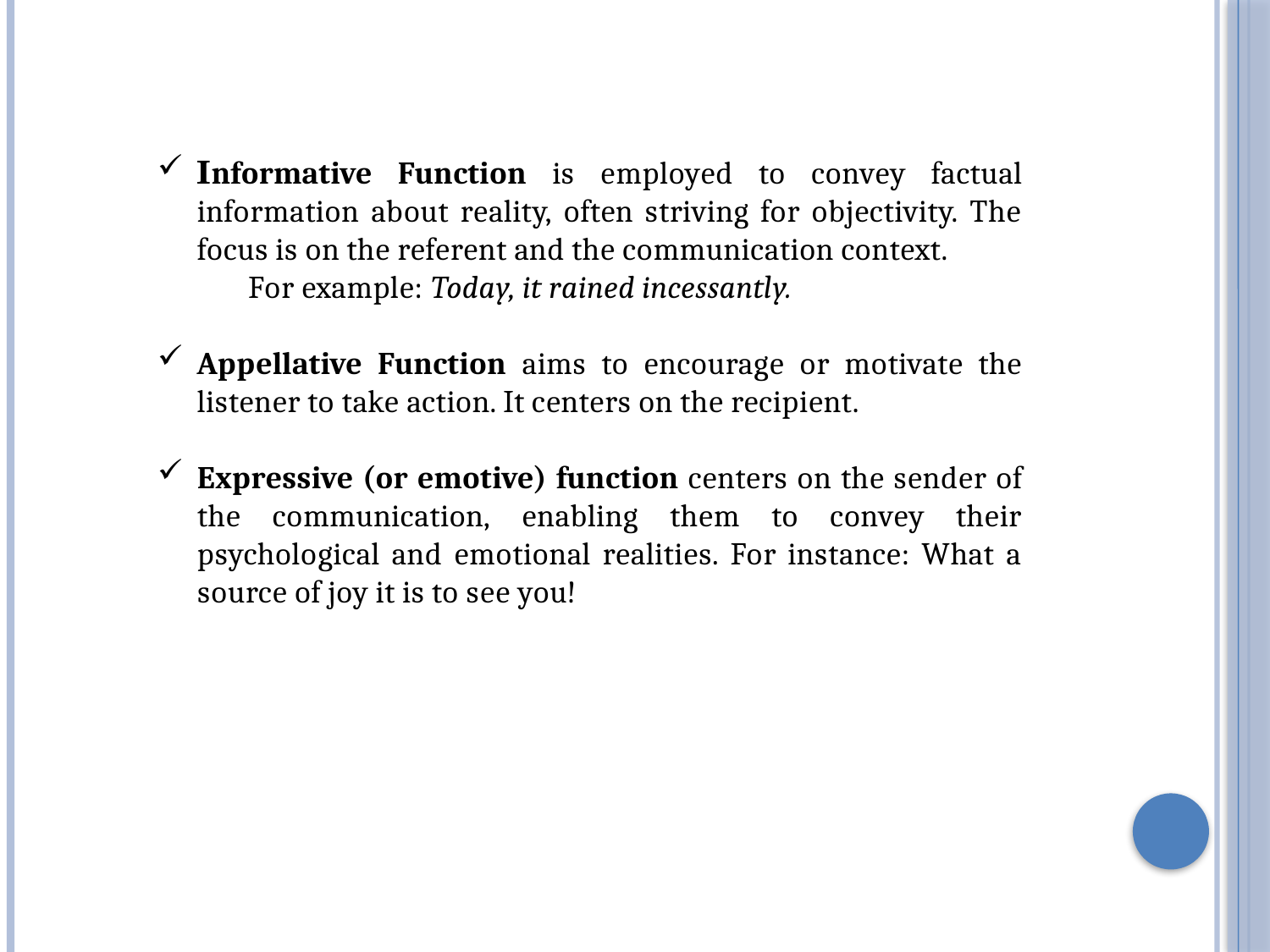

Informative Function is employed to convey factual information about reality, often striving for objectivity. The focus is on the referent and the communication context.
             For example: Today, it rained incessantly.

Appellative Function aims to encourage or motivate the listener to take action. It centers on the recipient.

Expressive (or emotive) function centers on the sender of the communication, enabling them to convey their psychological and emotional realities. For instance: What a source of joy it is to see you!